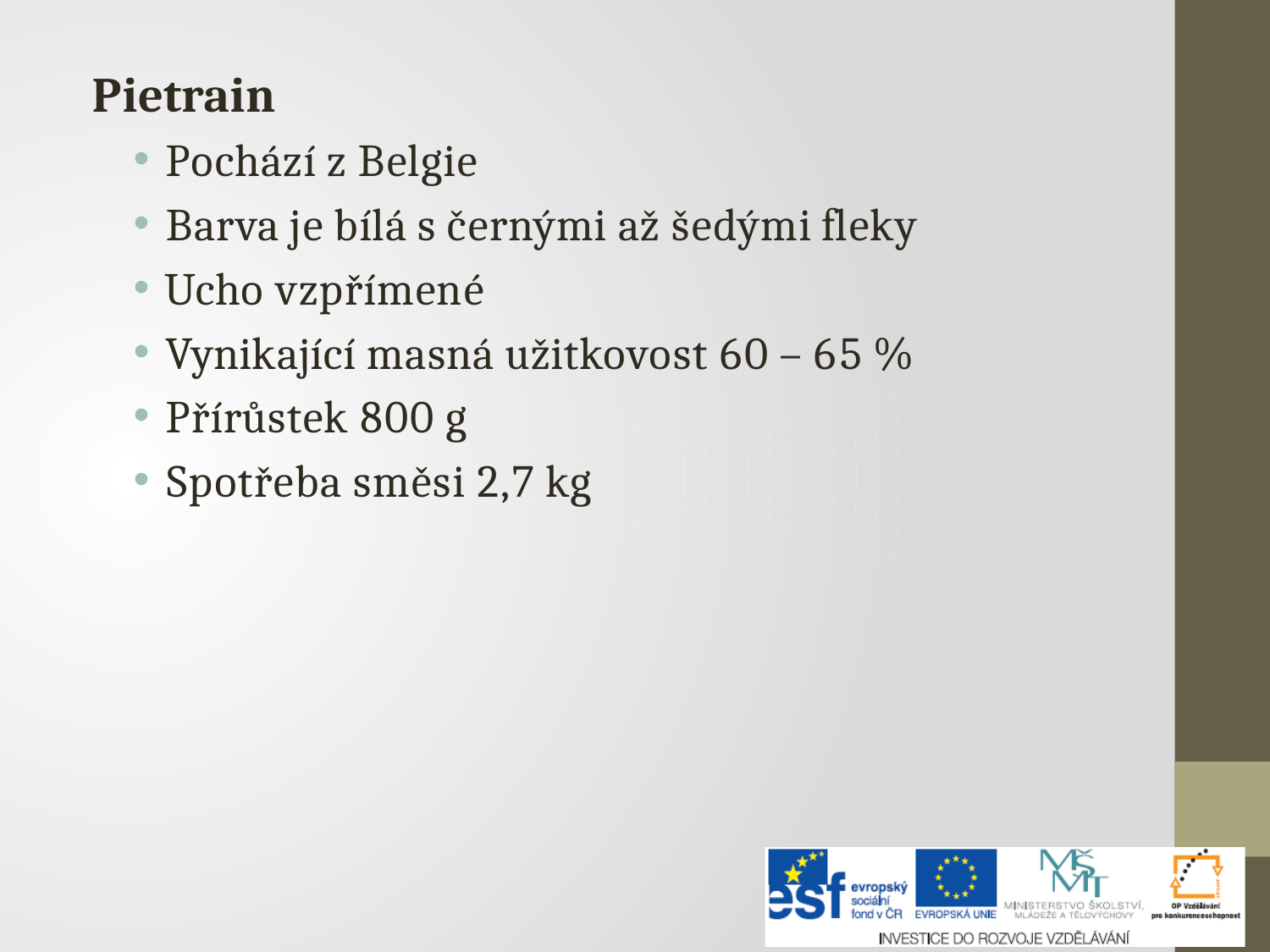

Pietrain
Pochází z Belgie
Barva je bílá s černými až šedými fleky
Ucho vzpřímené
Vynikající masná užitkovost 60 – 65 %
Přírůstek 800 g
Spotřeba směsi 2,7 kg